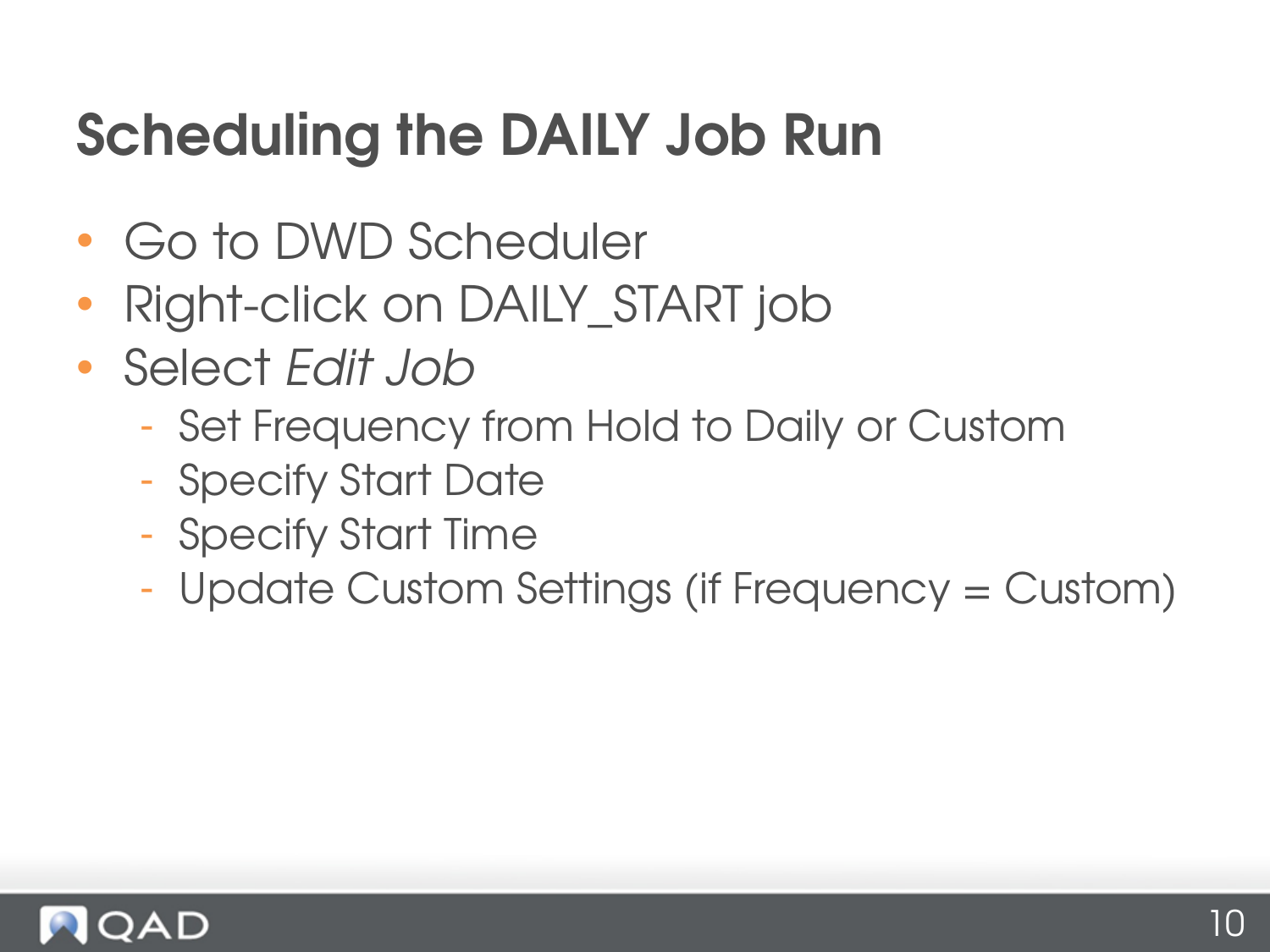

# Scheduling the DAILY Job Run
Go to DWD Scheduler
Right-click on DAILY_START job
Select Edit Job
Set Frequency from Hold to Daily or Custom
Specify Start Date
Specify Start Time
Update Custom Settings (if Frequency = Custom)
10